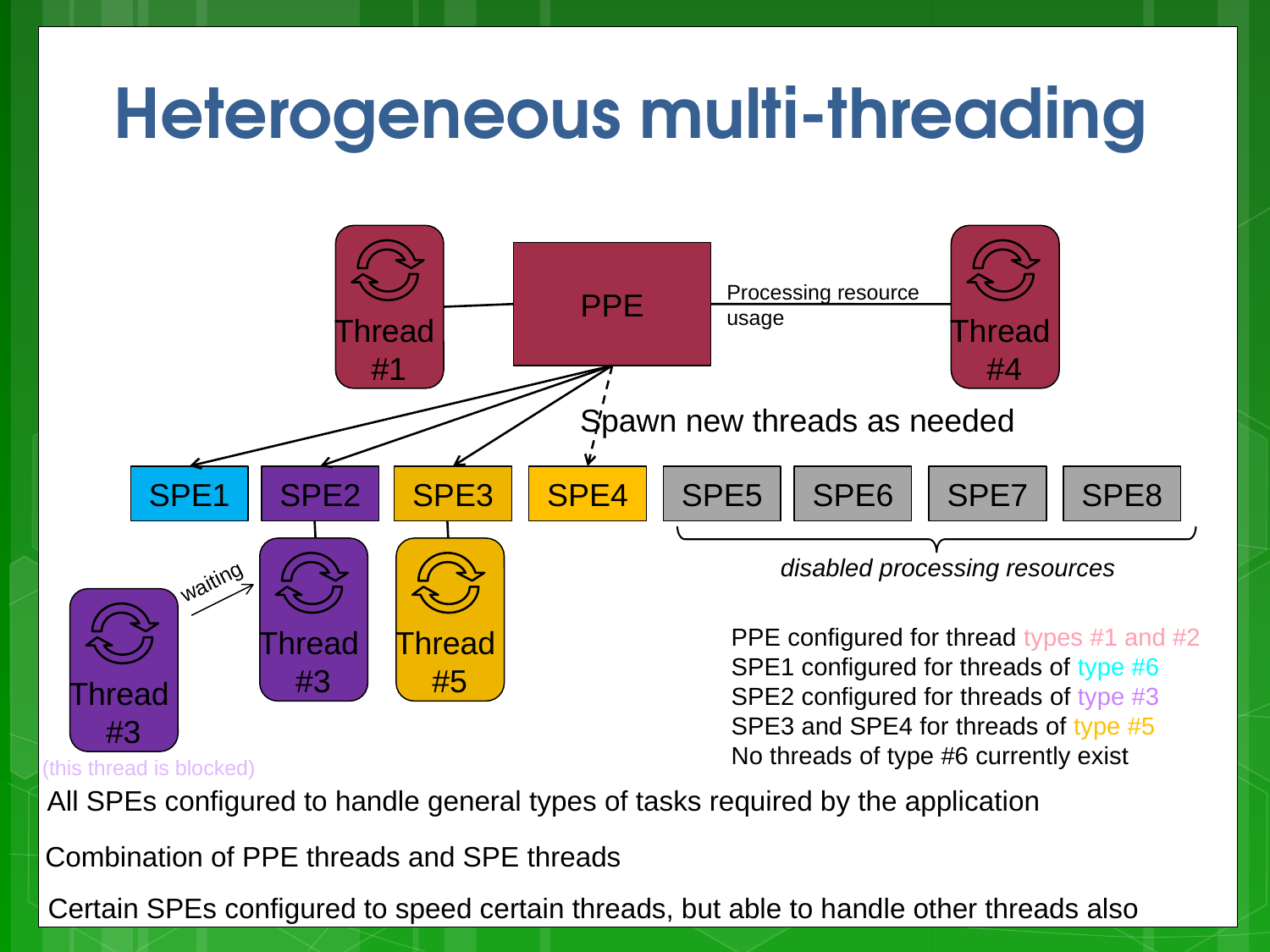

# Heterogeneous multi-threading

PPE
Processing resource
usage

Thread
#1
Thread
#4
Spawn new threads as needed
SPE1
SPE2
SPE3
SPE4
SPE5
SPE6
SPE7
SPE8

disabled processing resources
waiting

PPE configured for thread types #1 and #2
SPE1 configured for threads of type #6
SPE2 configured for threads of type #3
SPE3 and SPE4 for threads of type #5
No threads of type #6 currently exist
Thread
#3
Thread
#5
Thread
#3
(this thread is blocked)
All SPEs configured to handle general types of tasks required by the application
Combination of PPE threads and SPE threads
Certain SPEs configured to speed certain threads, but able to handle other threads also